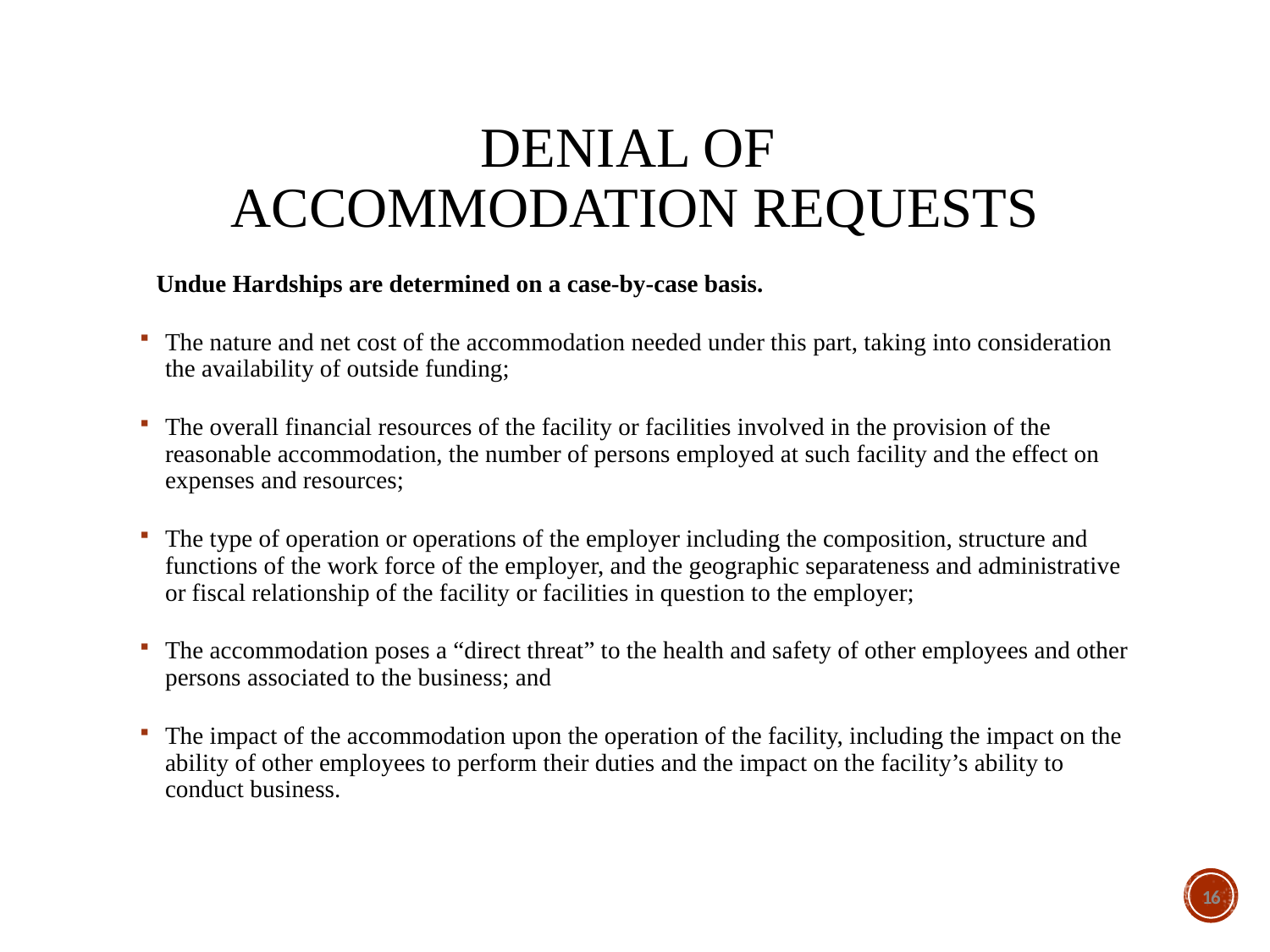

# DENIAL OF ACCOMMODATION REQUESTS
Undue Hardships are determined on a case-by-case basis.
The nature and net cost of the accommodation needed under this part, taking into consideration the availability of outside funding;
The overall financial resources of the facility or facilities involved in the provision of the reasonable accommodation, the number of persons employed at such facility and the effect on expenses and resources;
The type of operation or operations of the employer including the composition, structure and functions of the work force of the employer, and the geographic separateness and administrative or fiscal relationship of the facility or facilities in question to the employer;
The accommodation poses a “direct threat” to the health and safety of other employees and other persons associated to the business; and
The impact of the accommodation upon the operation of the facility, including the impact on the ability of other employees to perform their duties and the impact on the facility’s ability to conduct business.
16